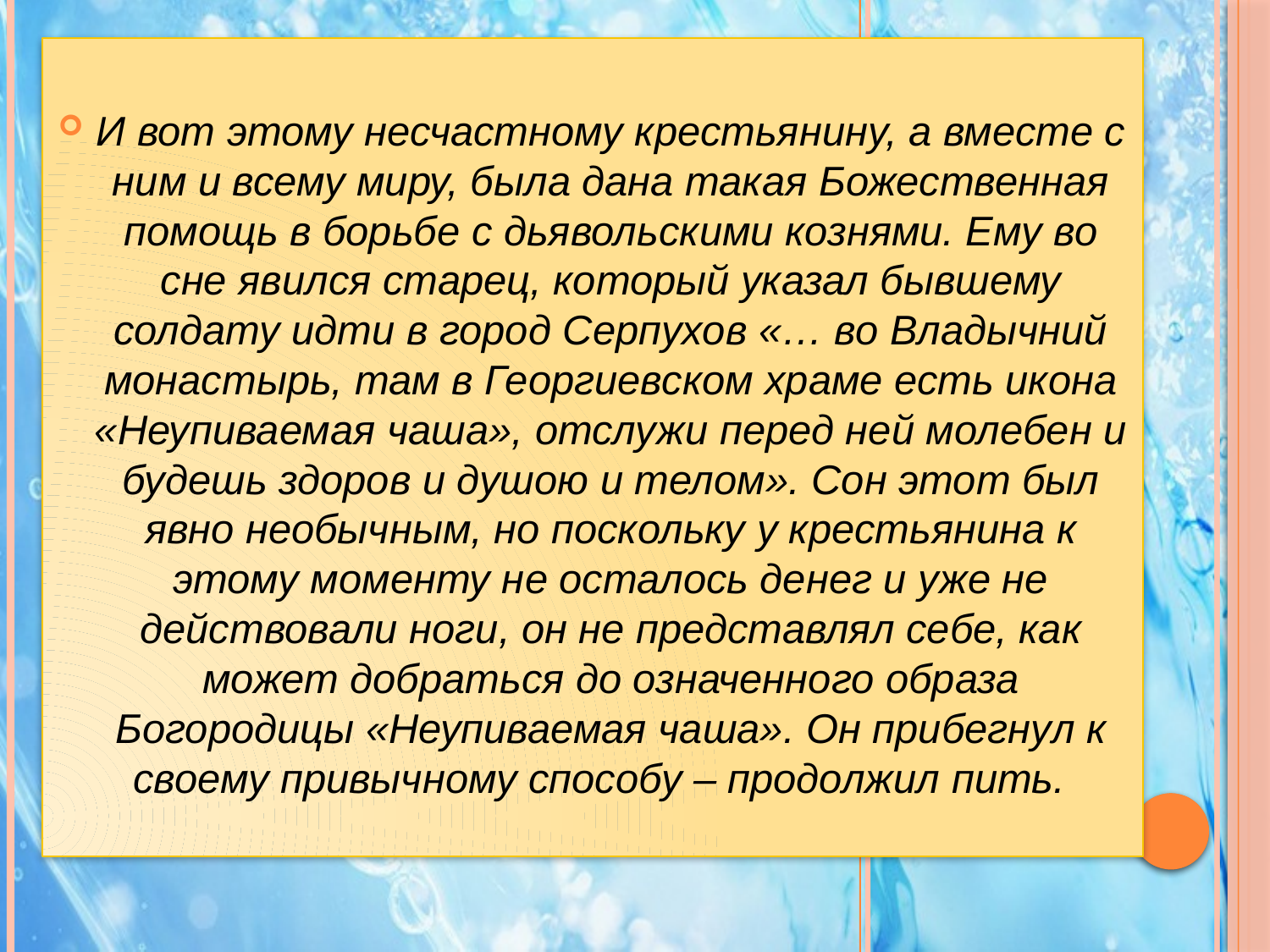

И вот этому несчастному крестьянину, а вместе с ним и всему миру, была дана такая Божественная помощь в борьбе с дьявольскими кознями. Ему во сне явился старец, который указал бывшему солдату идти в город Серпухов «… во Владычний монастырь, там в Георгиевском храме есть икона «Неупиваемая чаша», отслужи перед ней молебен и будешь здоров и душою и телом». Сон этот был явно необычным, но поскольку у крестьянина к этому моменту не осталось денег и уже не действовали ноги, он не представлял себе, как может добраться до означенного образа Богородицы «Неупиваемая чаша». Он прибегнул к своему привычному способу – продолжил пить.